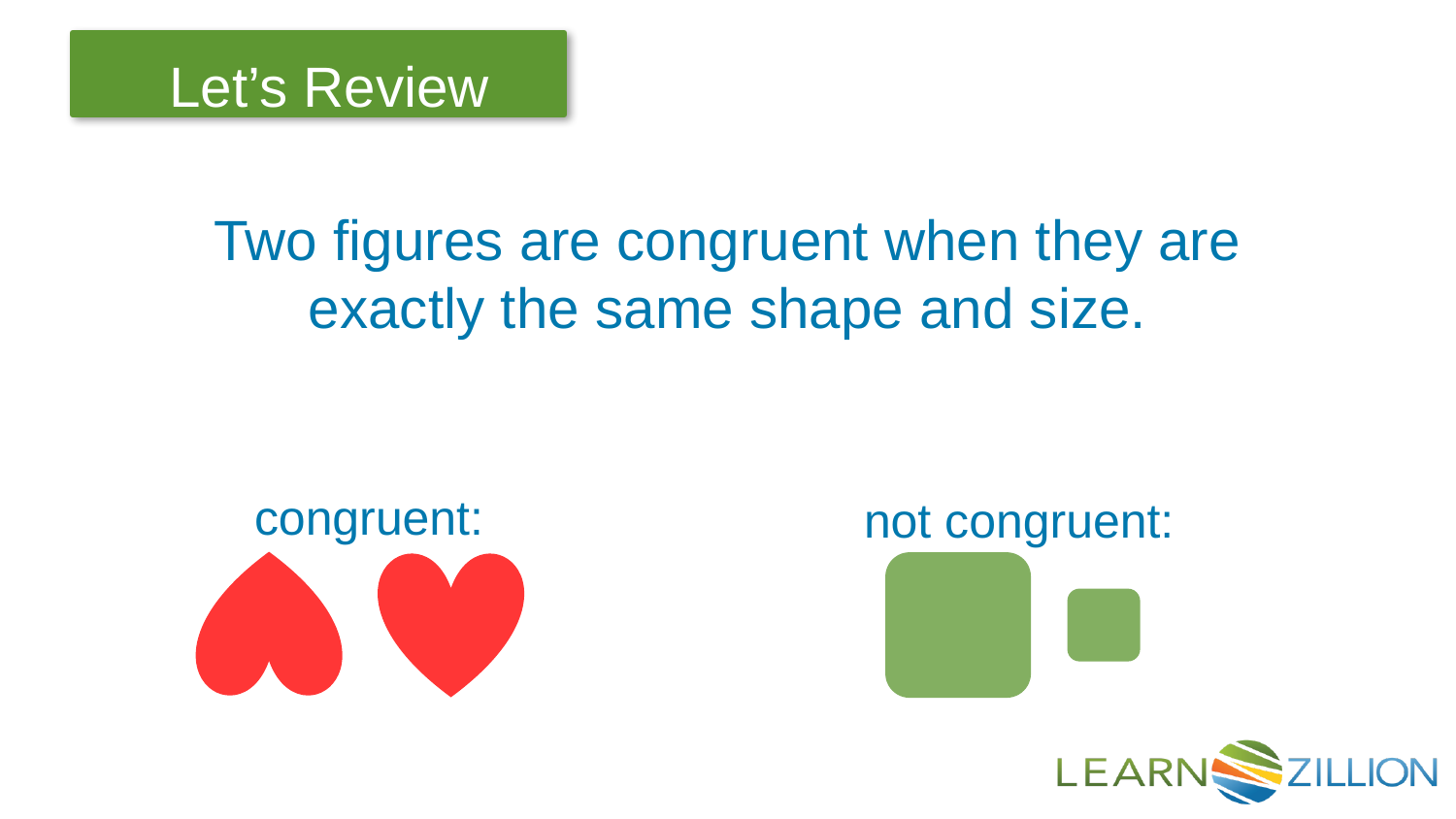

Two figures are congruent when they are exactly the same shape and size.

congruent:

not congruent: